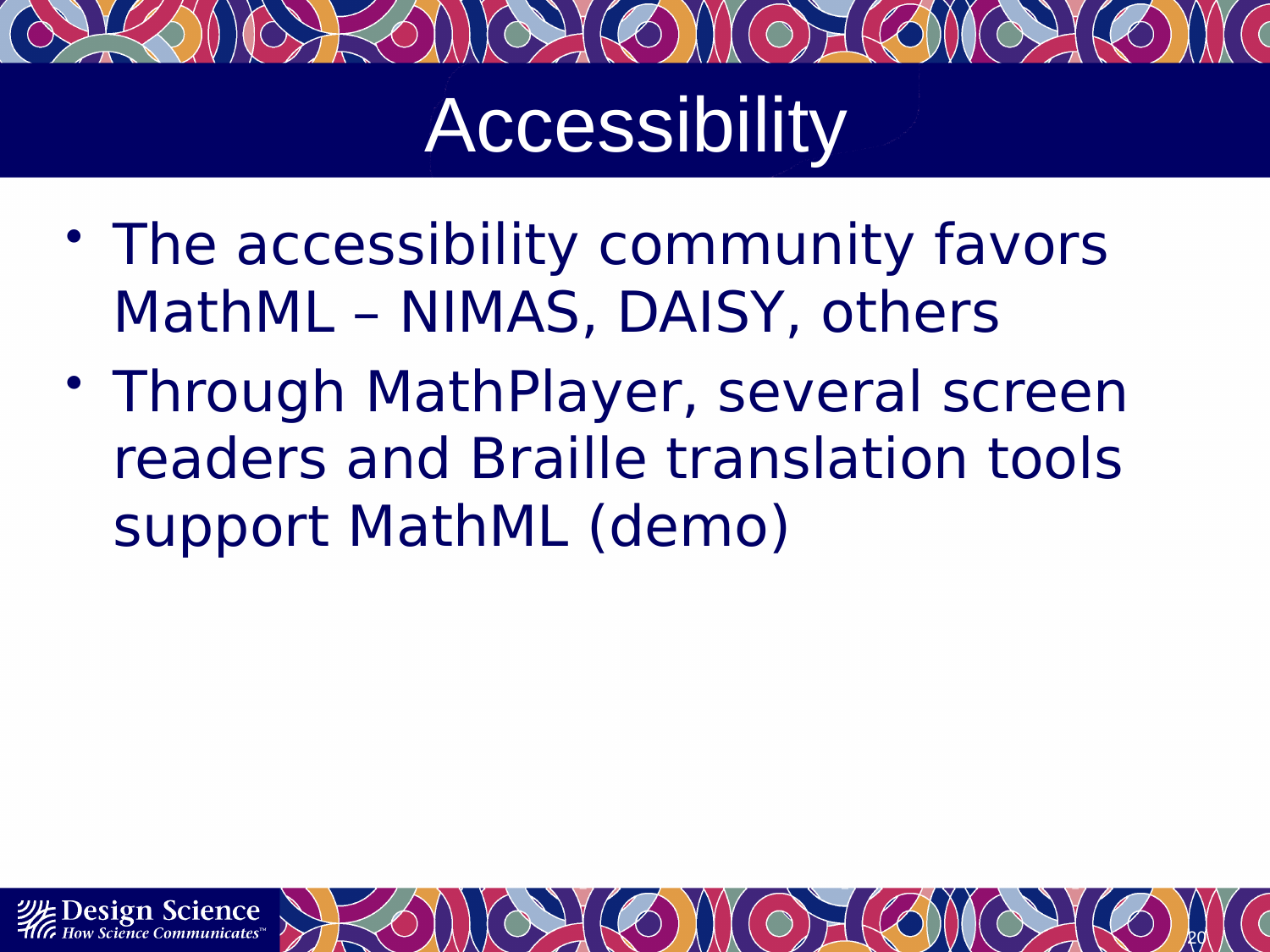

# Accessibility
The accessibility community favors MathML – NIMAS, DAISY, others
Through MathPlayer, several screen readers and Braille translation tools support MathML (demo)
20